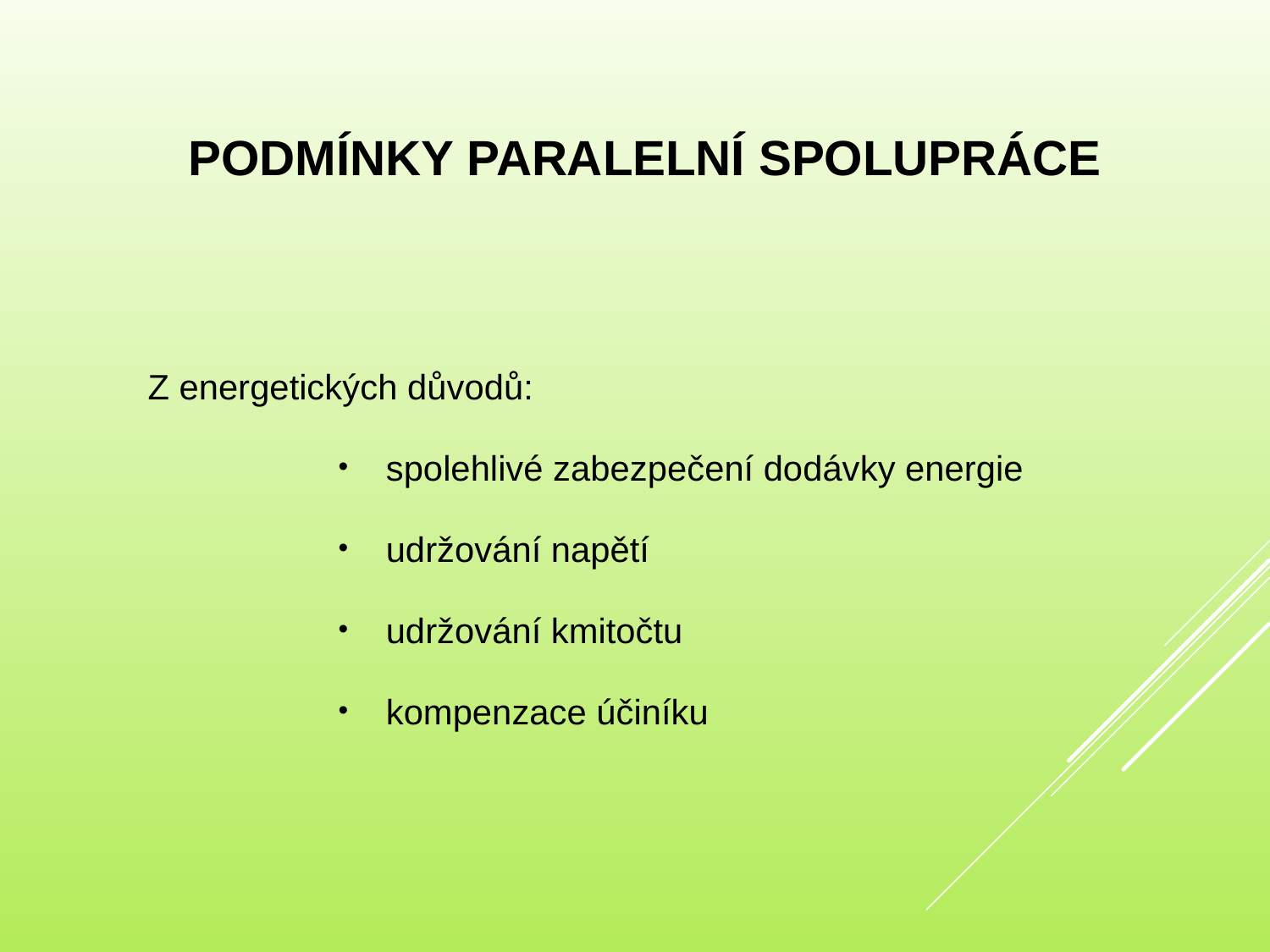

# Podmínky paralelní spolupráce
Z energetických důvodů:
spolehlivé zabezpečení dodávky energie
udržování napětí
udržování kmitočtu
kompenzace účiníku